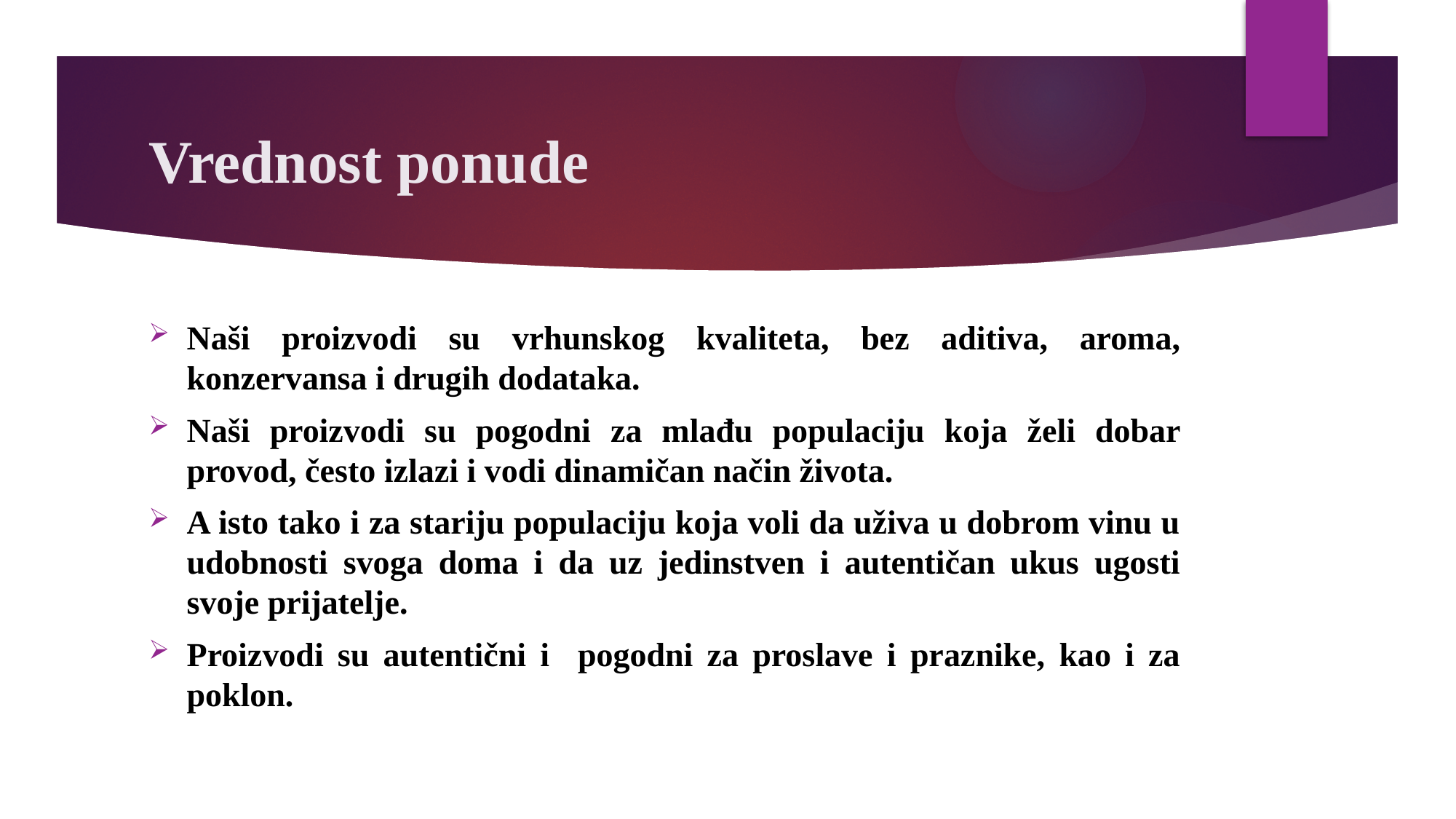

# Vrednost ponude
Naši proizvodi su vrhunskog kvaliteta, bez aditiva, aroma, konzervansa i drugih dodataka.
Naši proizvodi su pogodni za mlađu populaciju koja želi dobar provod, često izlazi i vodi dinamičan način života.
A isto tako i za stariju populaciju koja voli da uživa u dobrom vinu u udobnosti svoga doma i da uz jedinstven i autentičan ukus ugosti svoje prijatelje.
Proizvodi su autentični i  pogodni za proslave i praznike, kao i za poklon.